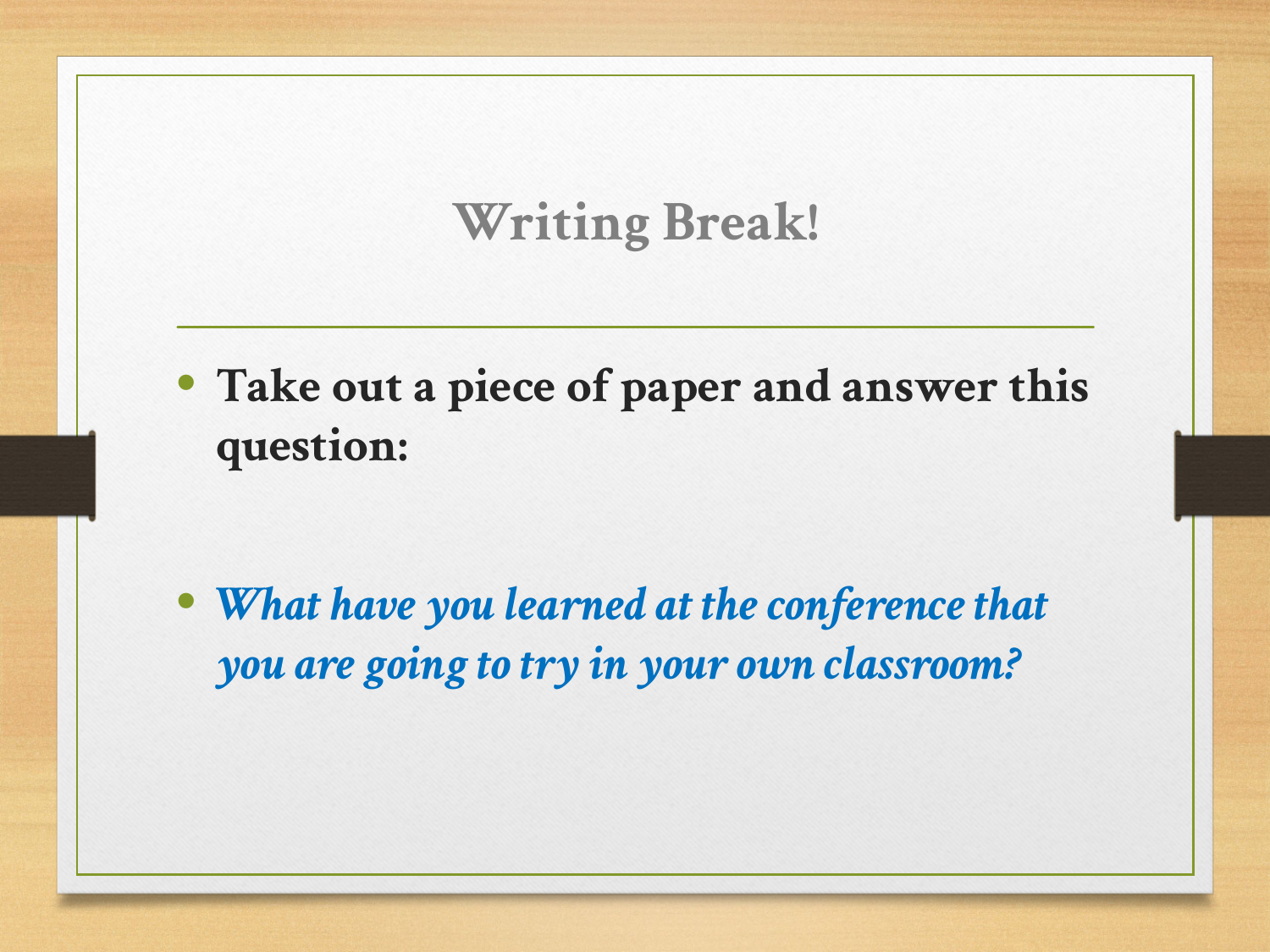

# Writing Break!
Take out a piece of paper and answer this question:

What have you learned at the conference that you are going to try in your own classroom?